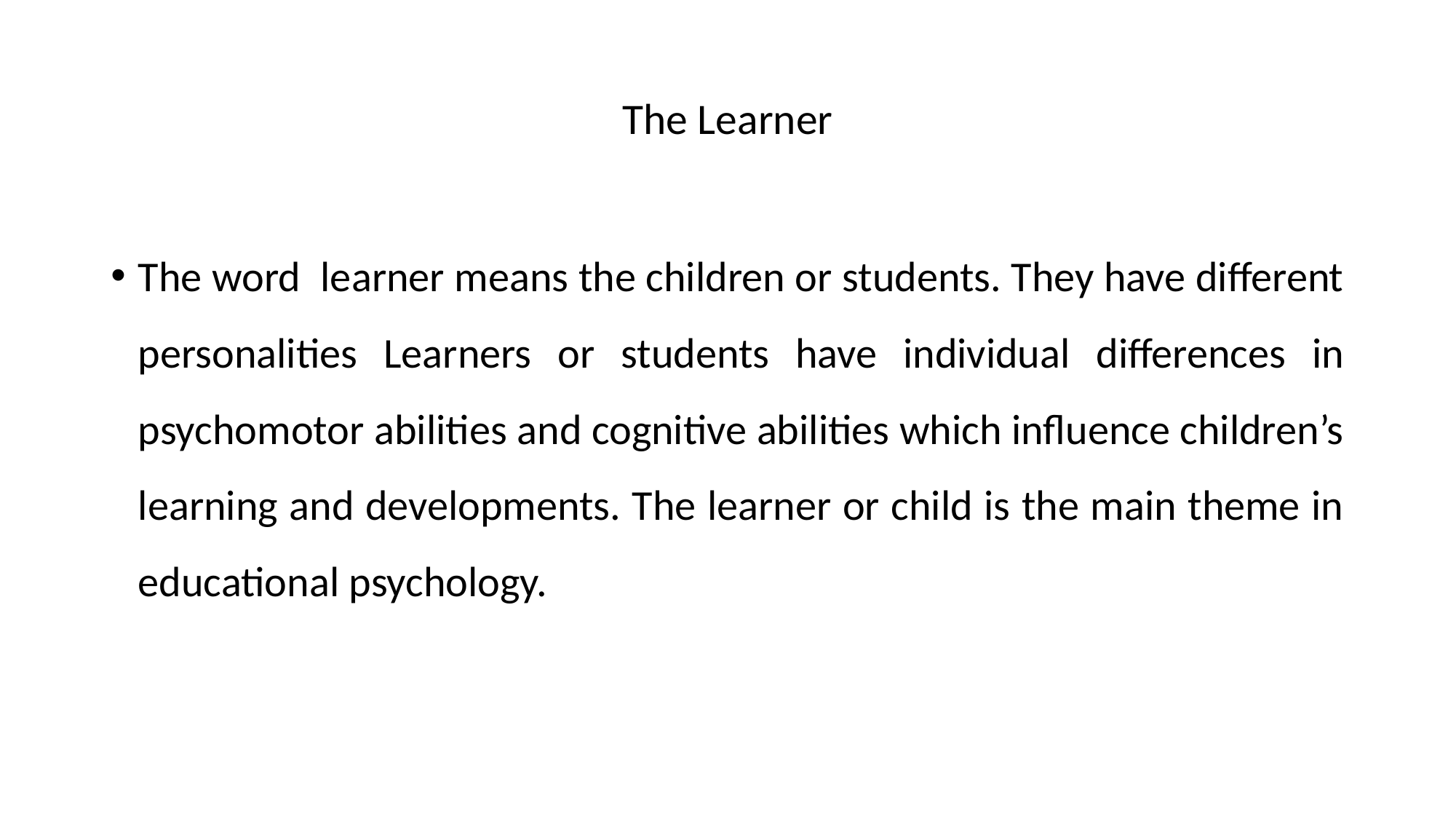

# The Learner
The word  learner means the children or students. They have different personalities Learners or students have individual differences in psychomotor abilities and cognitive abilities which influence children’s learning and developments. The learner or child is the main theme in educational psychology.